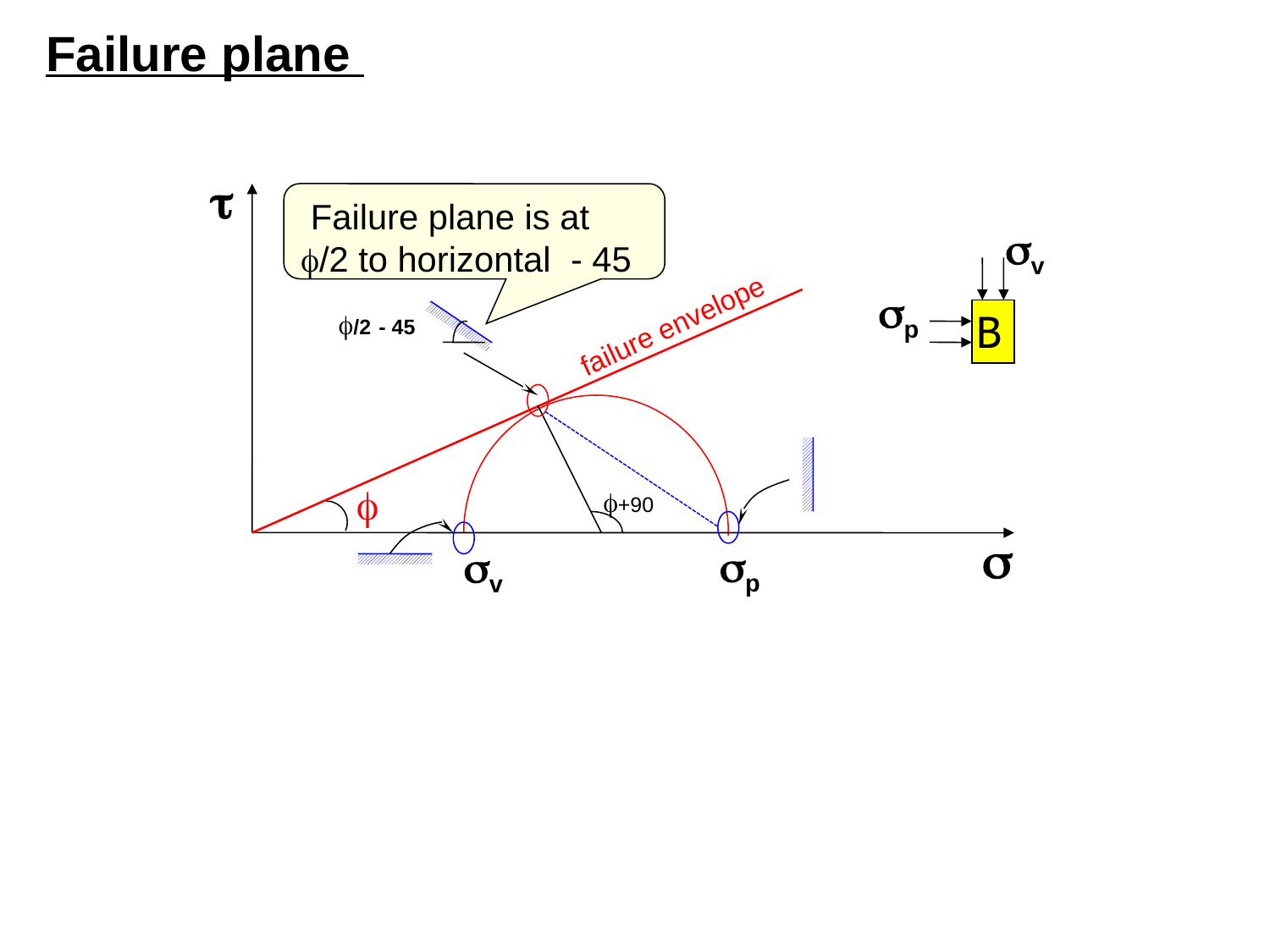

Failure plane
τ

failure envelope
σ

φ

Failure plane is at
45 -  φ/2 to horizontal
σv

σp

B
45 - φ/2

90+φ

σp
σv